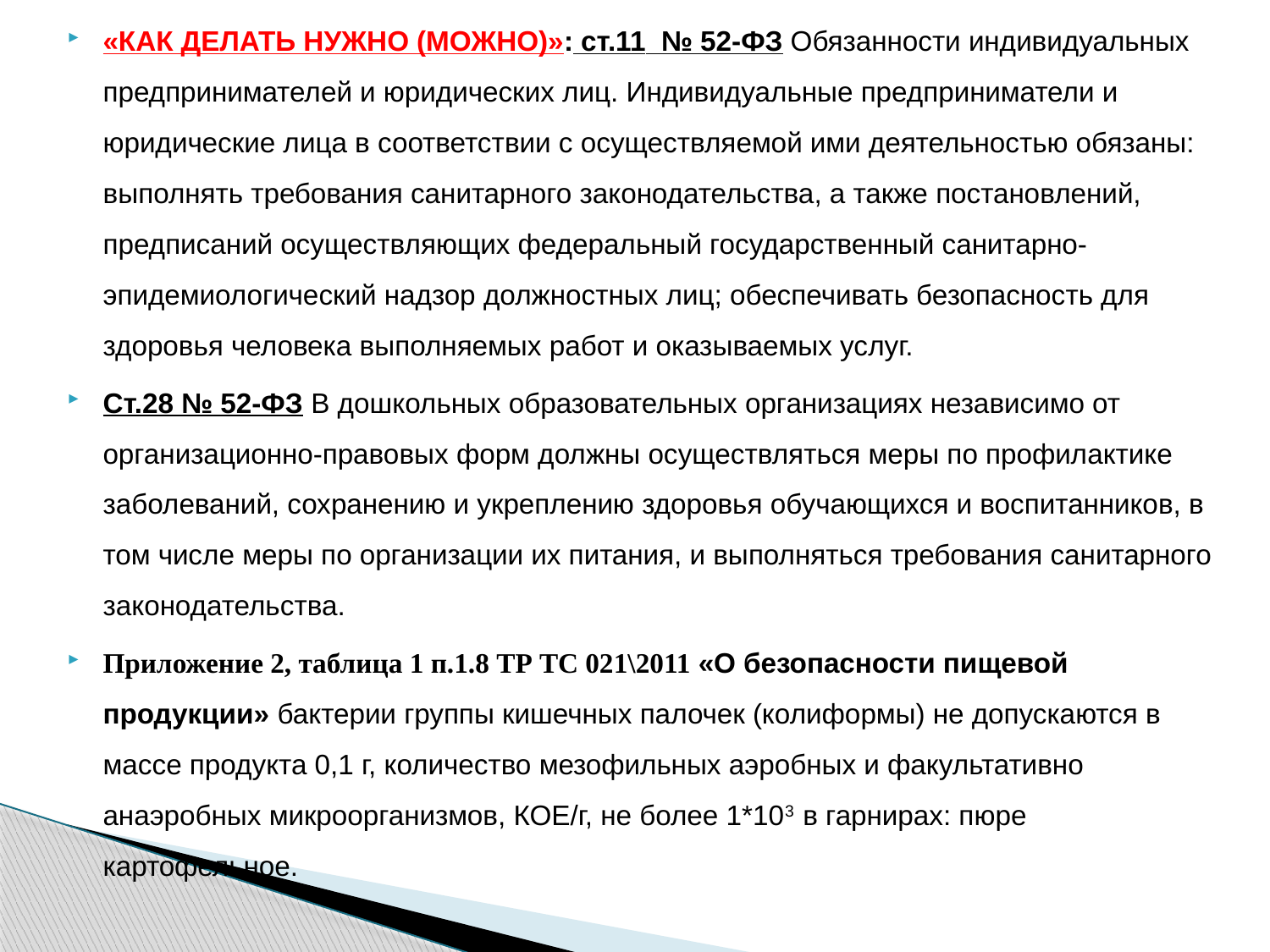

«КАК ДЕЛАТЬ НУЖНО (МОЖНО)»: ст.11  № 52-ФЗ Обязанности индивидуальных предпринимателей и юридических лиц. Индивидуальные предприниматели и юридические лица в соответствии с осуществляемой ими деятельностью обязаны: выполнять требования санитарного законодательства, а также постановлений, предписаний осуществляющих федеральный государственный санитарно-эпидемиологический надзор должностных лиц; обеспечивать безопасность для здоровья человека выполняемых работ и оказываемых услуг.
Ст.28 № 52-ФЗ В дошкольных образовательных организациях независимо от организационно-правовых форм должны осуществляться меры по профилактике заболеваний, сохранению и укреплению здоровья обучающихся и воспитанников, в том числе меры по организации их питания, и выполняться требования санитарного законодательства.
Приложение 2, таблица 1 п.1.8 ТР ТС 021\2011 «О безопасности пищевой продукции» бактерии группы кишечных палочек (колиформы) не допускаются в массе продукта 0,1 г, количество мезофильных аэробных и факультативно анаэробных микроорганизмов, КОЕ/г, не более 1*103  в гарнирах: пюре картофельное.